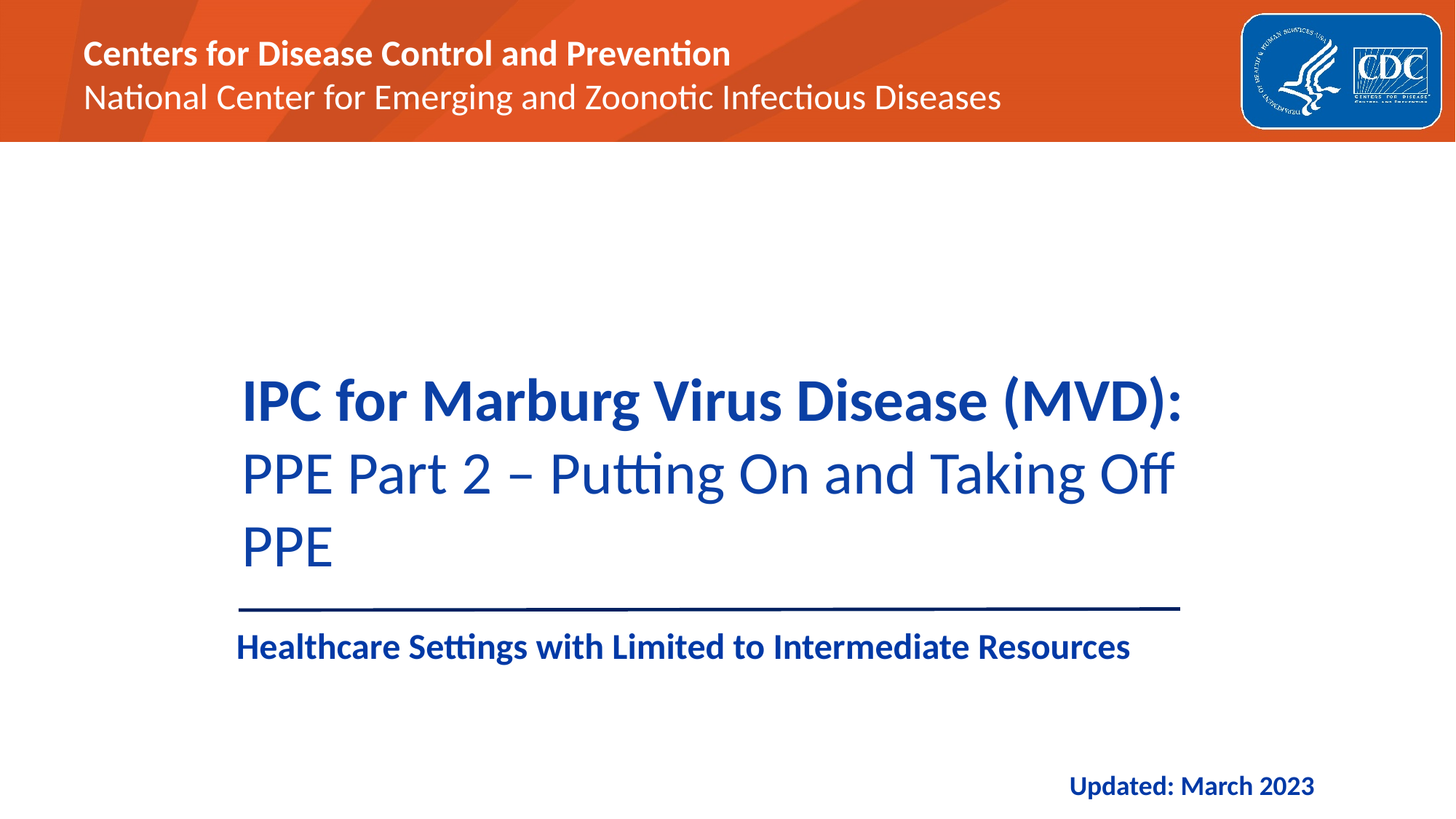

# IPC for Marburg Virus Disease (MVD): PPE Part 2 – Putting On and Taking Off PPE
Healthcare Settings with Limited to Intermediate Resources
Updated: March 2023